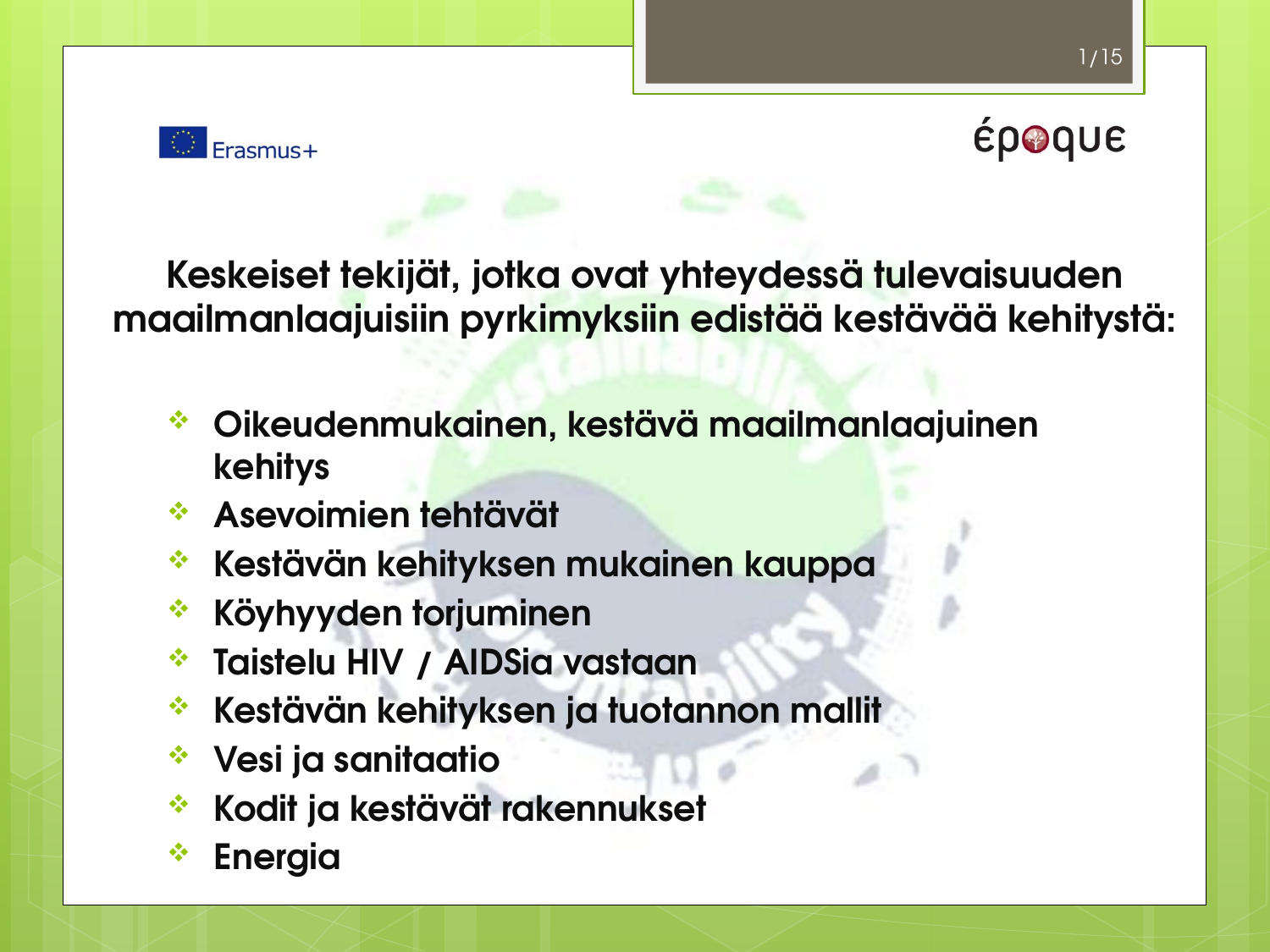

1/15
# Keskeiset tekijät, jotka ovat yhteydessä tulevaisuuden maailmanlaajuisiin pyrkimyksiin edistää kestävää kehitystä:
Oikeudenmukainen, kestävä maailmanlaajuinen kehitys
Asevoimien tehtävät
Kestävän kehityksen mukainen kauppa
Köyhyyden torjuminen
Taistelu HIV / AIDSia vastaan
Kestävän kehityksen ja tuotannon mallit
Vesi ja sanitaatio
Kodit ja kestävät rakennukset
Energia